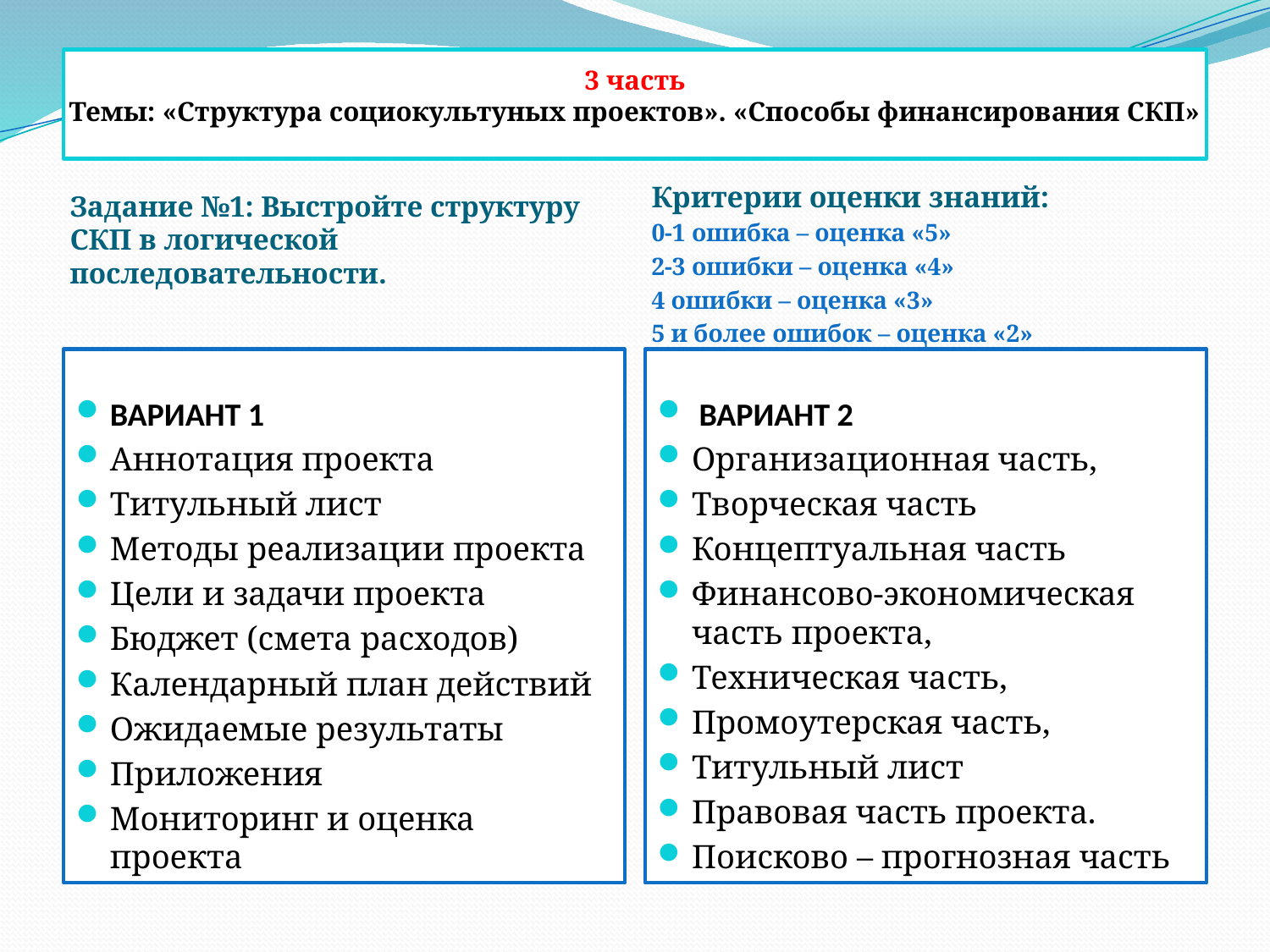

# 3 часть Темы: «Структура социокультуных проектов». «Способы финансирования СКП»
Задание №1: Выстройте структуру СКП в логической последовательности.

Критерии оценки знаний:
0-1 ошибка – оценка «5»
2-3 ошибки – оценка «4»
4 ошибки – оценка «3»
5 и более ошибок – оценка «2»

ВАРИАНТ 1
Аннотация проекта
Титульный лист
Методы реализации проекта
Цели и задачи проекта
Бюджет (смета расходов)
Календарный план действий
Ожидаемые результаты
Приложения
Мониторинг и оценка проекта

 ВАРИАНТ 2
Организационная часть,
Творческая часть
Концептуальная часть
Финансово-экономическая часть проекта,
Техническая часть,
Промоутерская часть,
Титульный лист
Правовая часть проекта.
Поисково – прогнозная часть